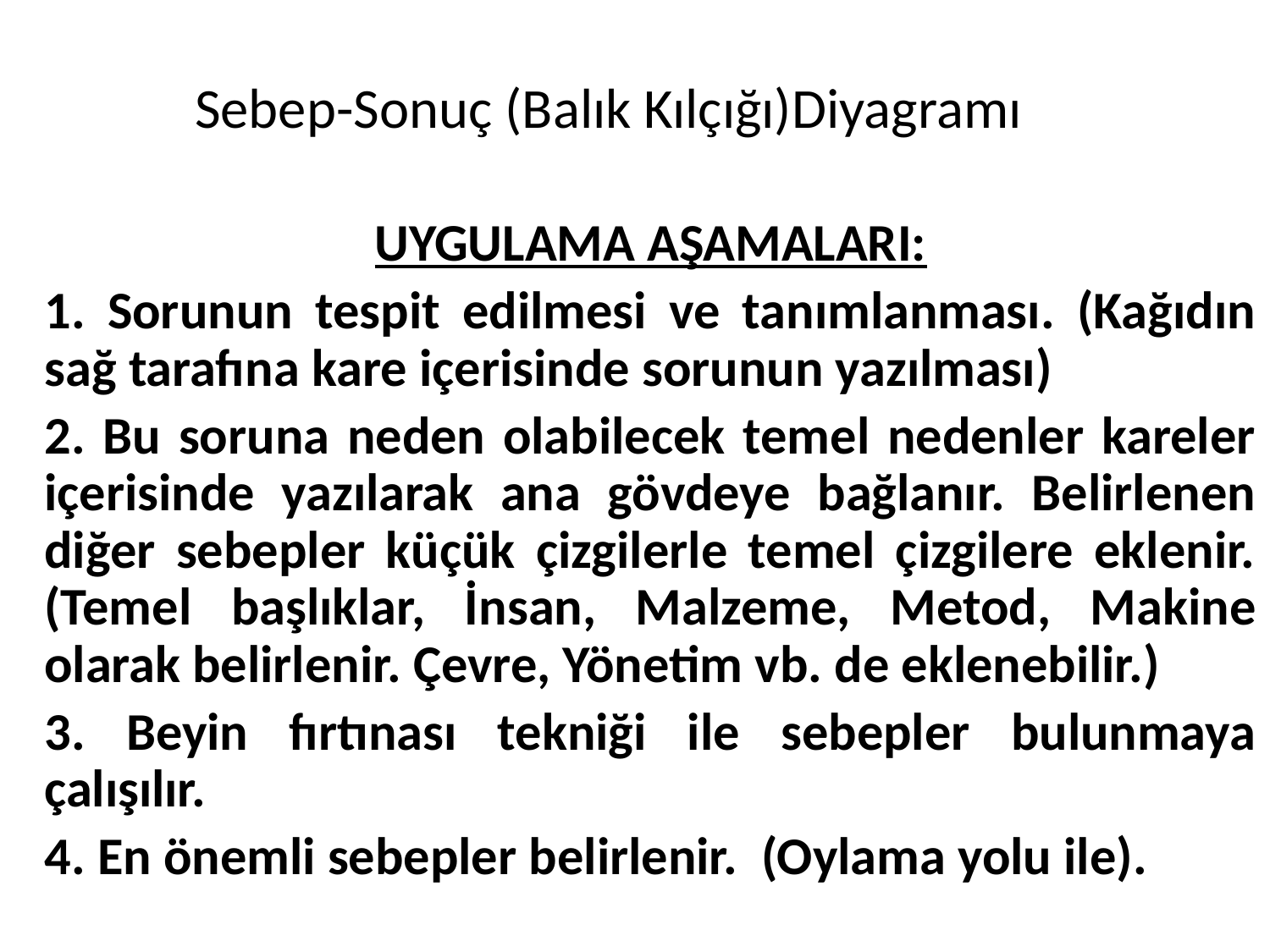

# Sebep-Sonuç (Balık Kılçığı)Diyagramı

UYGULAMA AŞAMALARI:
1. Sorunun tespit edilmesi ve tanımlanması. (Kağıdın sağ tarafına kare içerisinde sorunun yazılması)
2. Bu soruna neden olabilecek temel nedenler kareler içerisinde yazılarak ana gövdeye bağlanır. Belirlenen diğer sebepler küçük çizgilerle temel çizgilere eklenir.(Temel başlıklar, İnsan, Malzeme, Metod, Makine olarak belirlenir. Çevre, Yönetim vb. de eklenebilir.)
3. Beyin fırtınası tekniği ile sebepler bulunmaya çalışılır.
4. En önemli sebepler belirlenir.  (Oylama yolu ile).